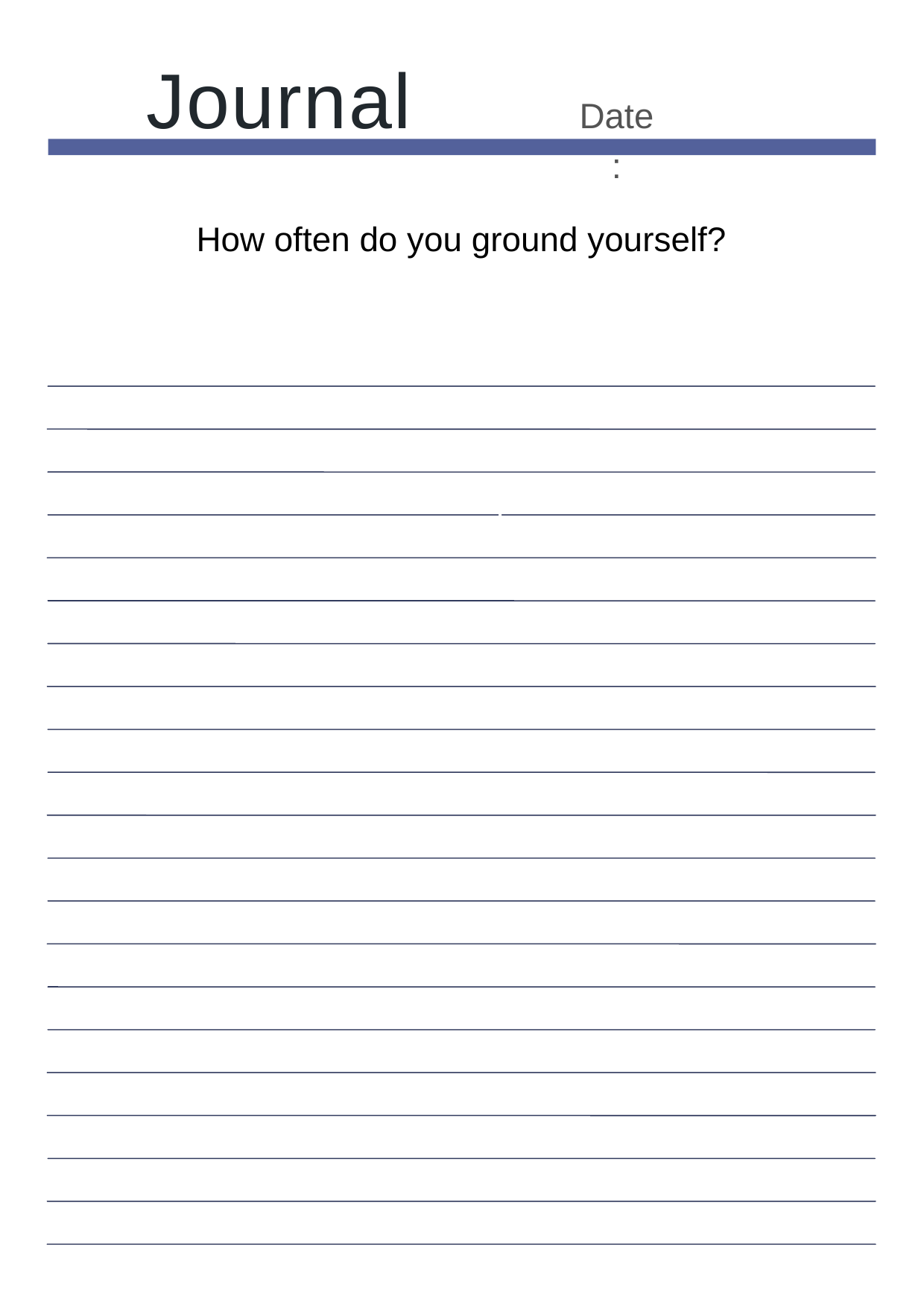

Journal
Date:

How often do you ground yourself?

Journal Prompt Here